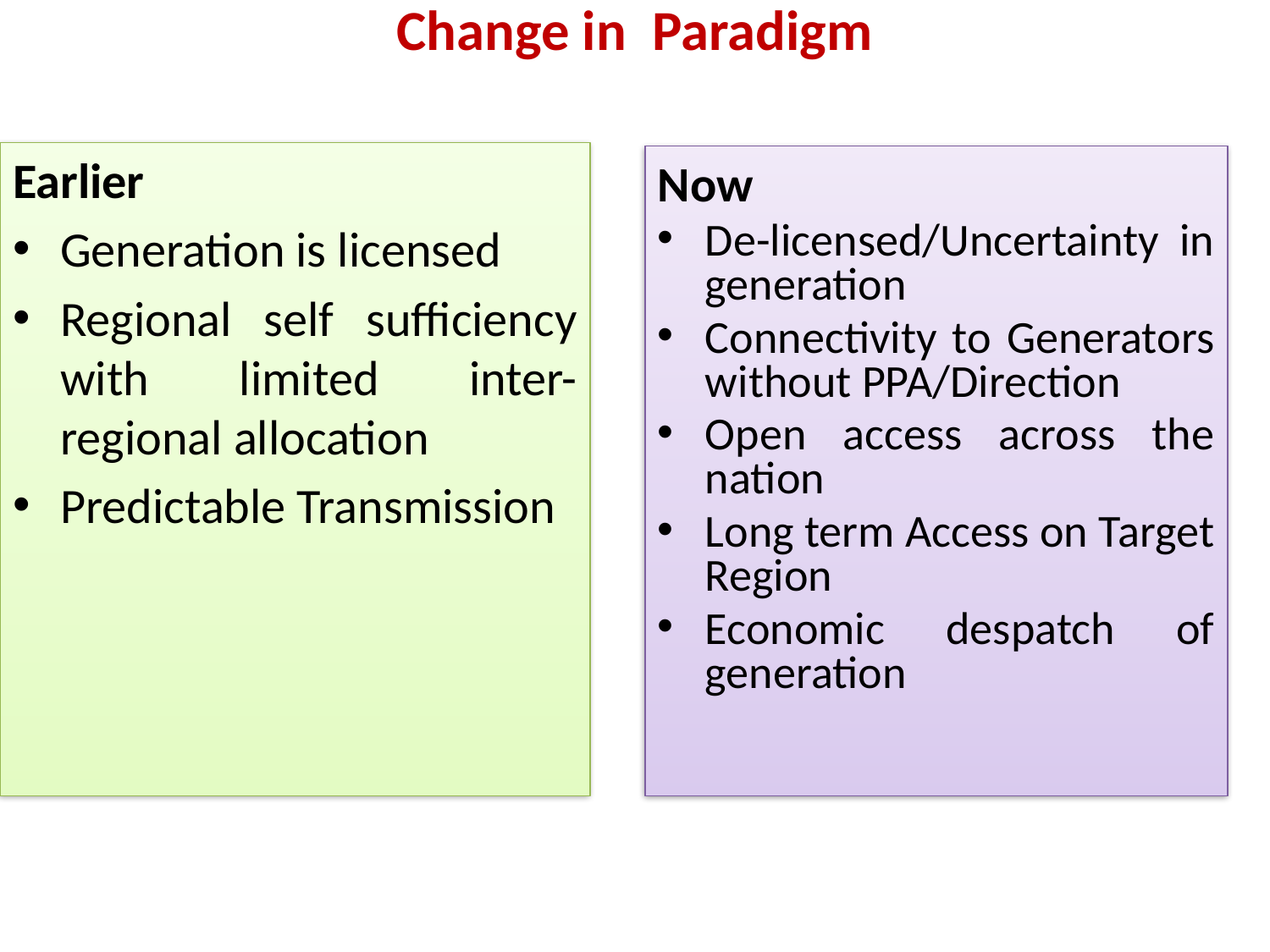

Change in  Paradigm
Earlier
Generation is licensed
Regional self sufficiency with limited inter-regional allocation
Predictable Transmission

Now
De-licensed/Uncertainty in generation
Connectivity to Generators without PPA/Direction
Open access across the nation
Long term Access on Target Region
Economic despatch of generation